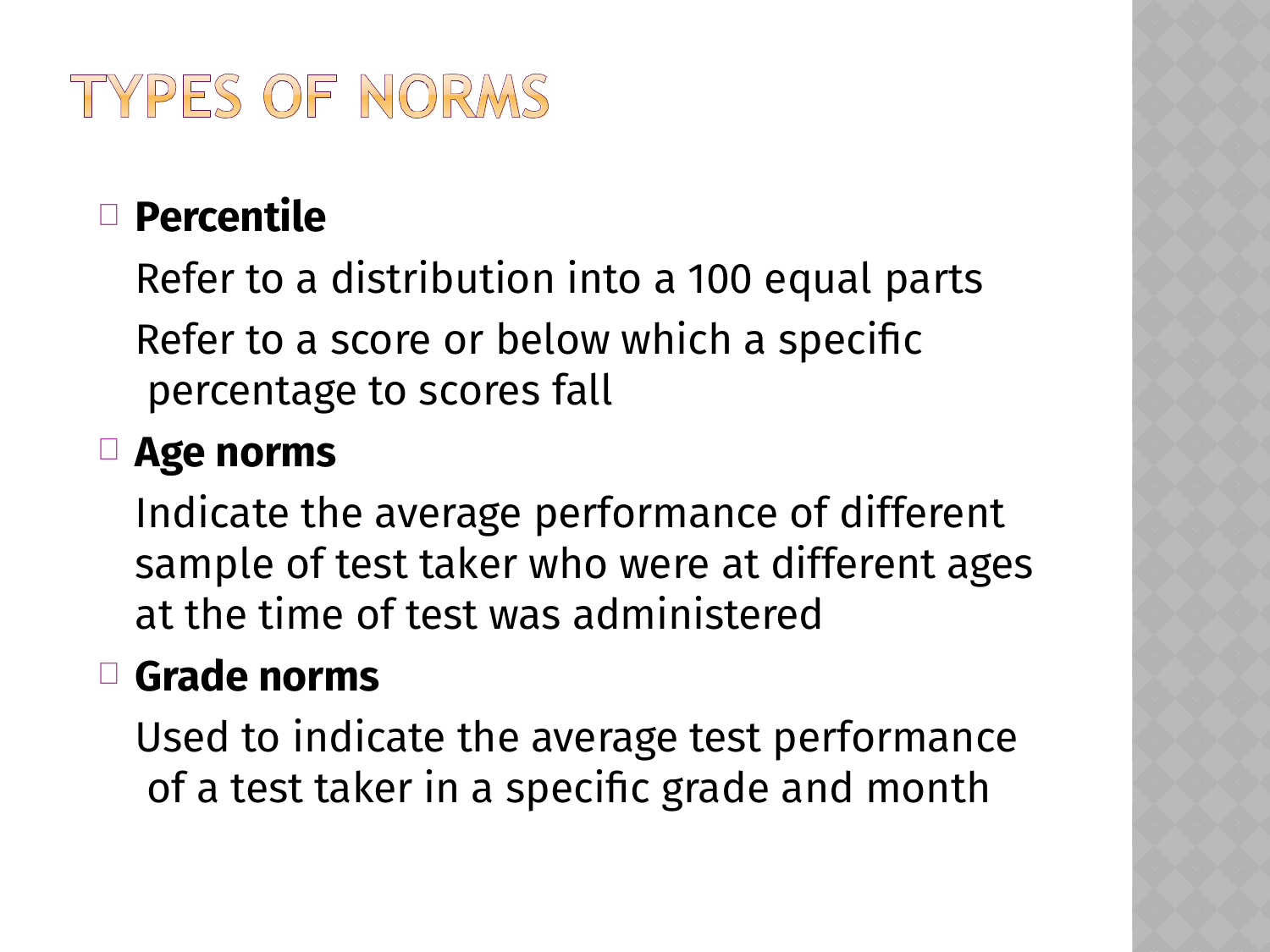

Percentile
Refer to a distribution into a 100 equal parts
Refer to a score or below which a specific  percentage to scores fall
Age norms
Indicate the average performance of different  sample of test taker who were at different ages  at the time of test was administered
Grade norms
Used to indicate the average test performance  of a test taker in a specific grade and month